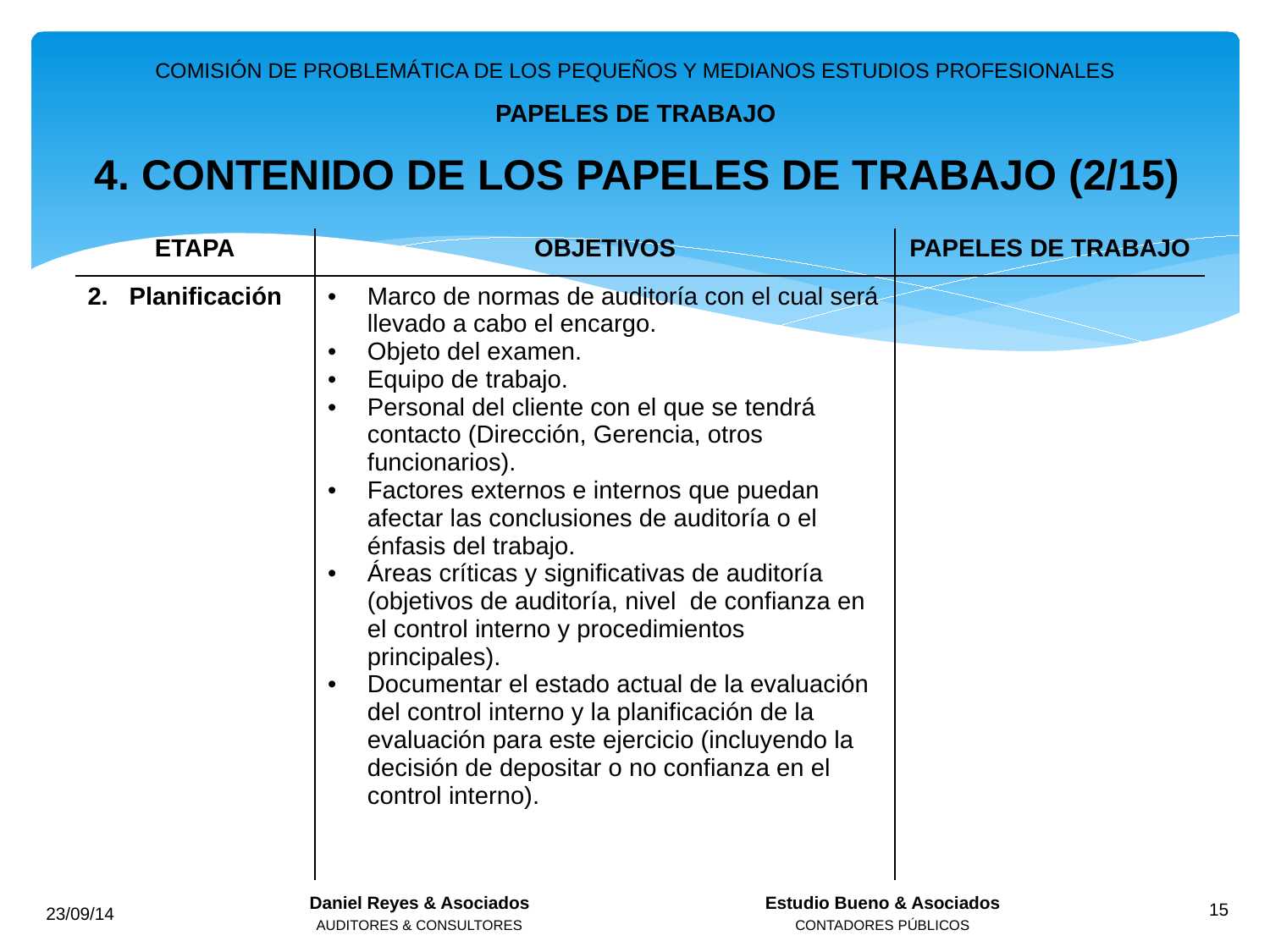

COMISIÓN DE PROBLEMÁTICA DE LOS PEQUEÑOS Y MEDIANOS ESTUDIOS PROFESIONALES
PAPELES DE TRABAJO
4. CONTENIDO DE LOS PAPELES DE TRABAJO (2/15)
| ETAPA | OBJETIVOS | PAPELES DE TRABAJO |
| --- | --- | --- |
| 2. Planificación | Marco de normas de auditoría con el cual será llevado a cabo el encargo. Objeto del examen. Equipo de trabajo. Personal del cliente con el que se tendrá contacto (Dirección, Gerencia, otros funcionarios). Factores externos e internos que puedan afectar las conclusiones de auditoría o el énfasis del trabajo. Áreas críticas y significativas de auditoría (objetivos de auditoría, nivel de confianza en el control interno y procedimientos principales). Documentar el estado actual de la evaluación del control interno y la planificación de la evaluación para este ejercicio (incluyendo la decisión de depositar o no confianza en el control interno). |  |
Daniel Reyes & Asociados
AUDITORES & CONSULTORES
Estudio Bueno & Asociados
CONTADORES PÚBLICOS
23/09/14
15